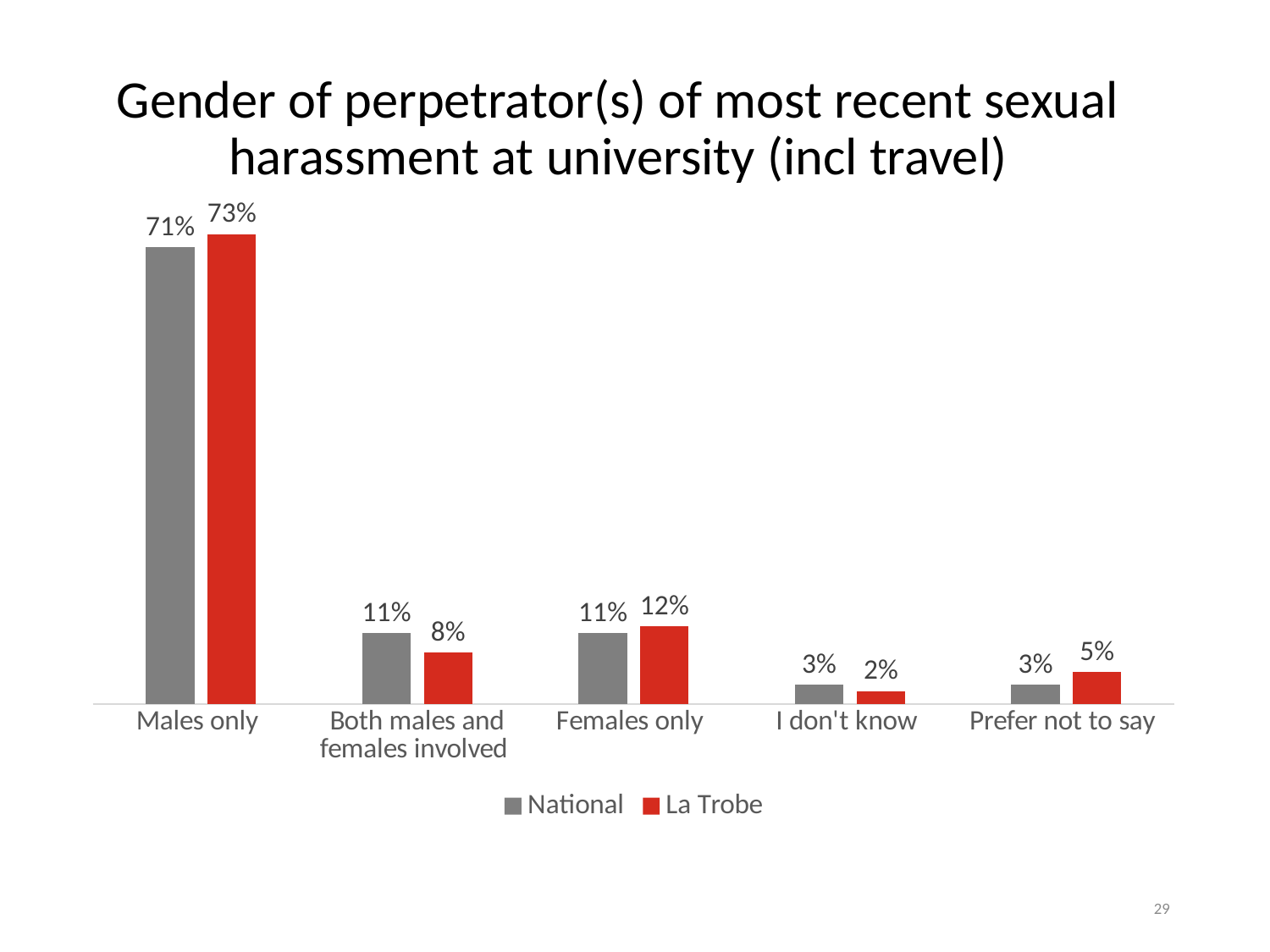

# Gender of perpetrator(s) of most recent sexual harassment at university (incl travel)

### Chart

| Category | National | La Trobe |
|---|---|---|
| Males only  | 0.71 | 0.73 |
| Both males and females involved  | 0.11 | 0.08 |
| Females only  | 0.11 | 0.12 |
| I don't know  | 0.03 | 0.02 |
| Prefer not to say  | 0.03 | 0.05 |
29